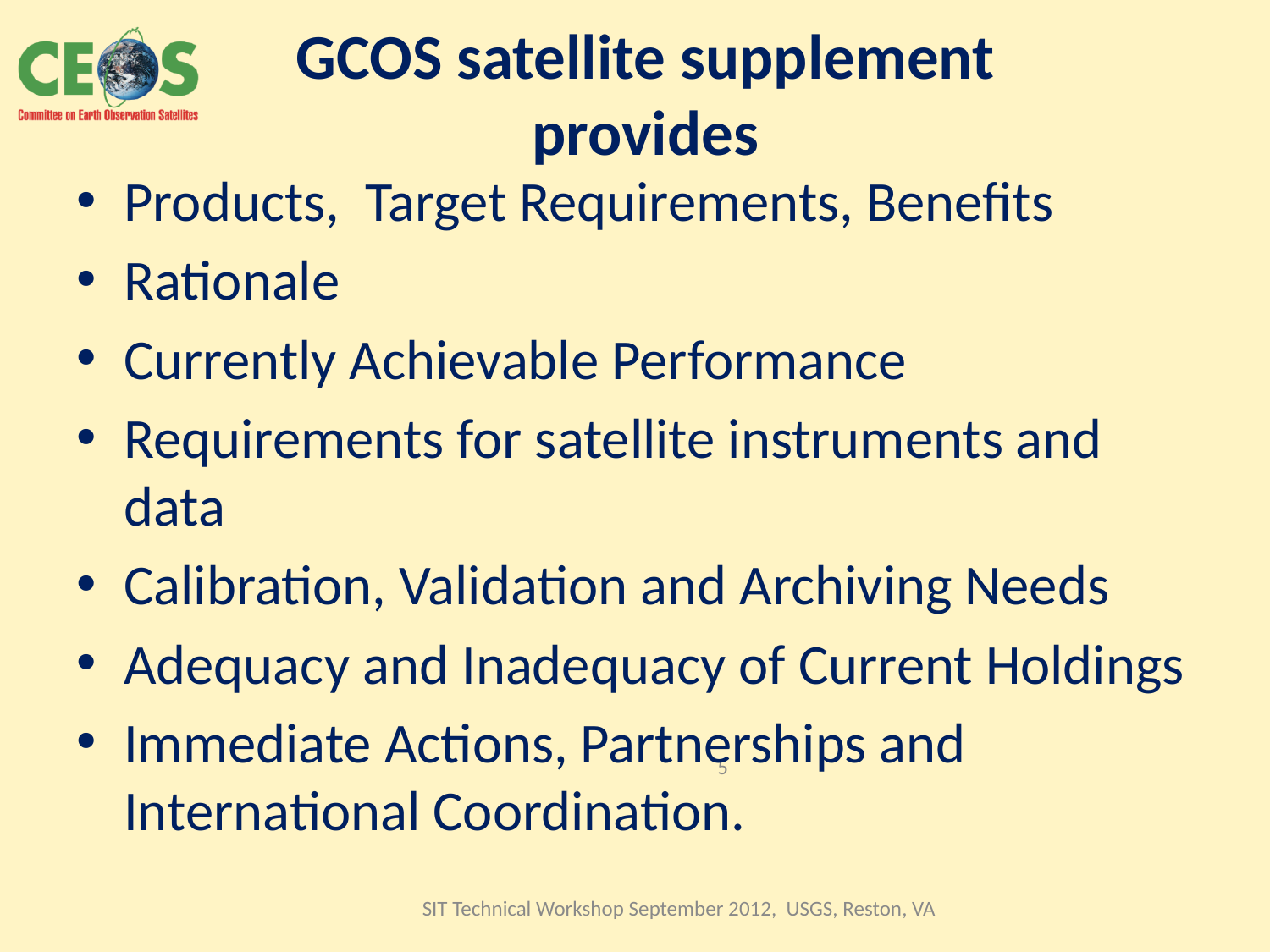

# GCOS satellite supplement provides
Products,  Target Requirements, Benefits
Rationale
Currently Achievable Performance
Requirements for satellite instruments and data
Calibration, Validation and Archiving Needs
Adequacy and Inadequacy of Current Holdings
Immediate Actions, Partnerships and International Coordination.

5